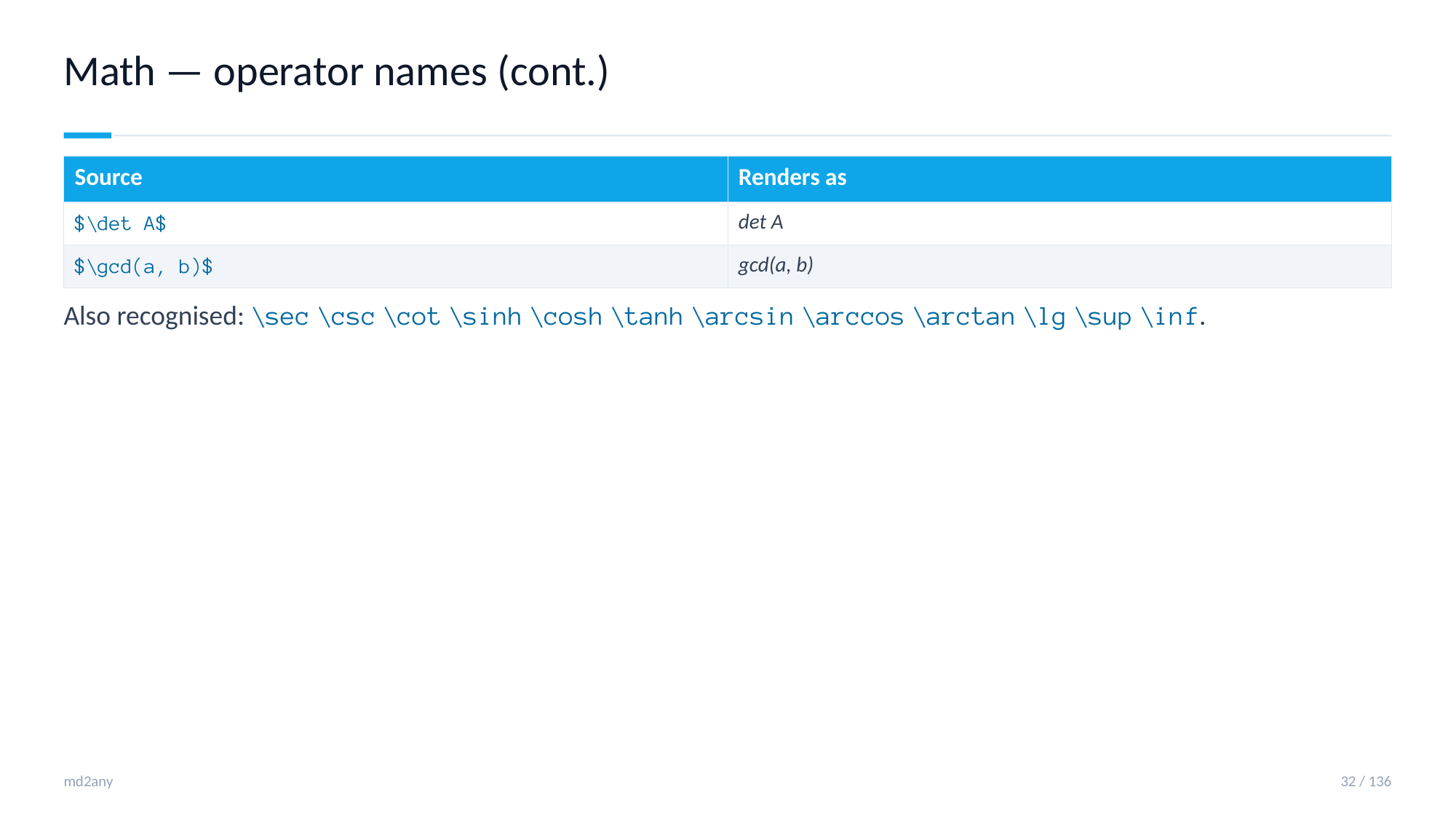

Math — operator names (cont.)

| Source | Renders as |
| --- | --- |
| $\det A$ | det A |
| $\gcd(a, b)$ | gcd(a, b) |
Also recognised: \sec \csc \cot \sinh \cosh \tanh \arcsin \arccos \arctan \lg \sup \inf.
md2any
32 / 136